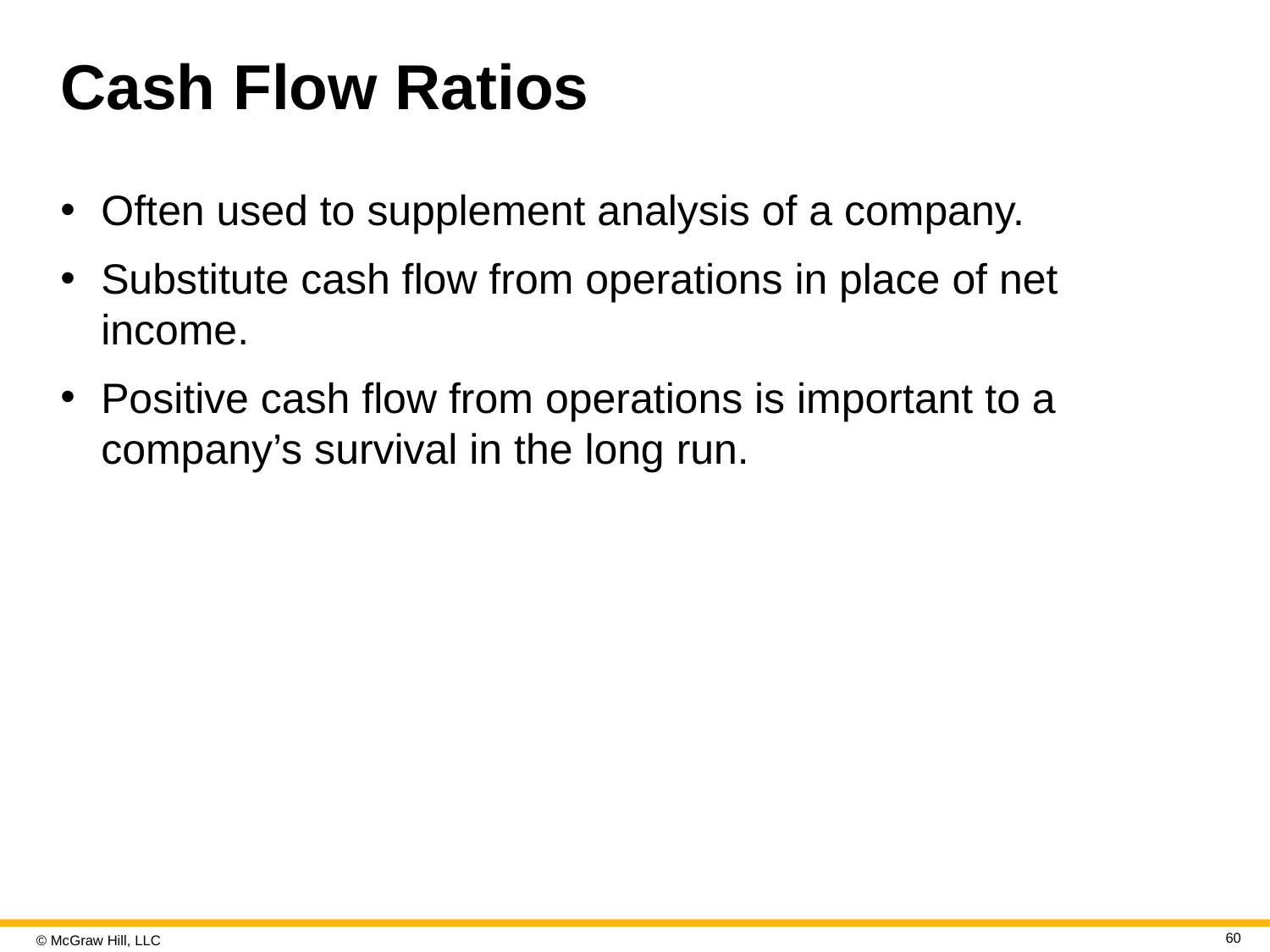

# Cash Flow Ratios
Often used to supplement analysis of a company.
Substitute cash flow from operations in place of net income.
Positive cash flow from operations is important to a company’s survival in the long run.
60